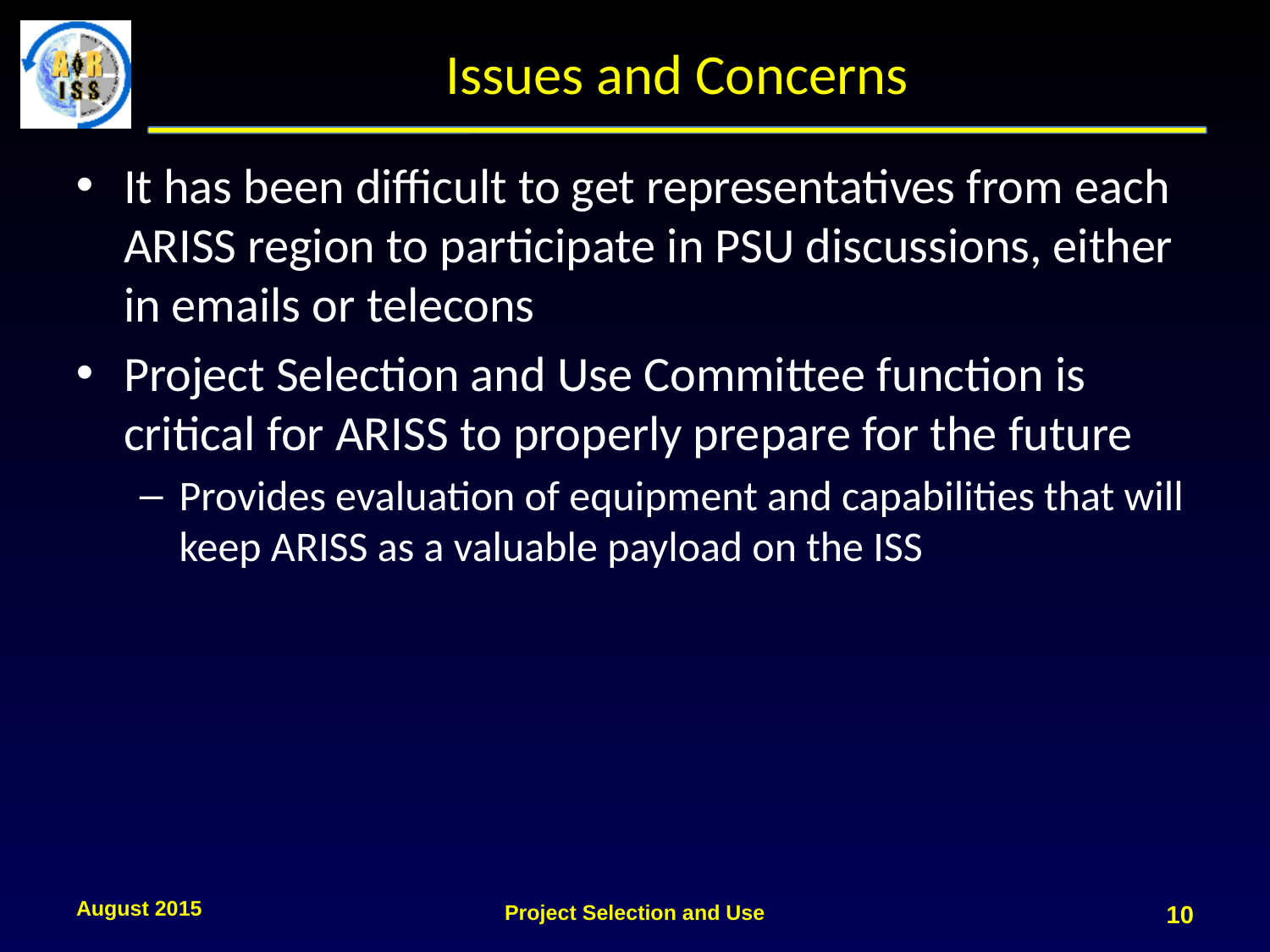

# Issues and Concerns
It has been difficult to get representatives from each ARISS region to participate in PSU discussions, either in emails or telecons
Project Selection and Use Committee function is critical for ARISS to properly prepare for the future
Provides evaluation of equipment and capabilities that will keep ARISS as a valuable payload on the ISS
August 2015
Project Selection and Use
10